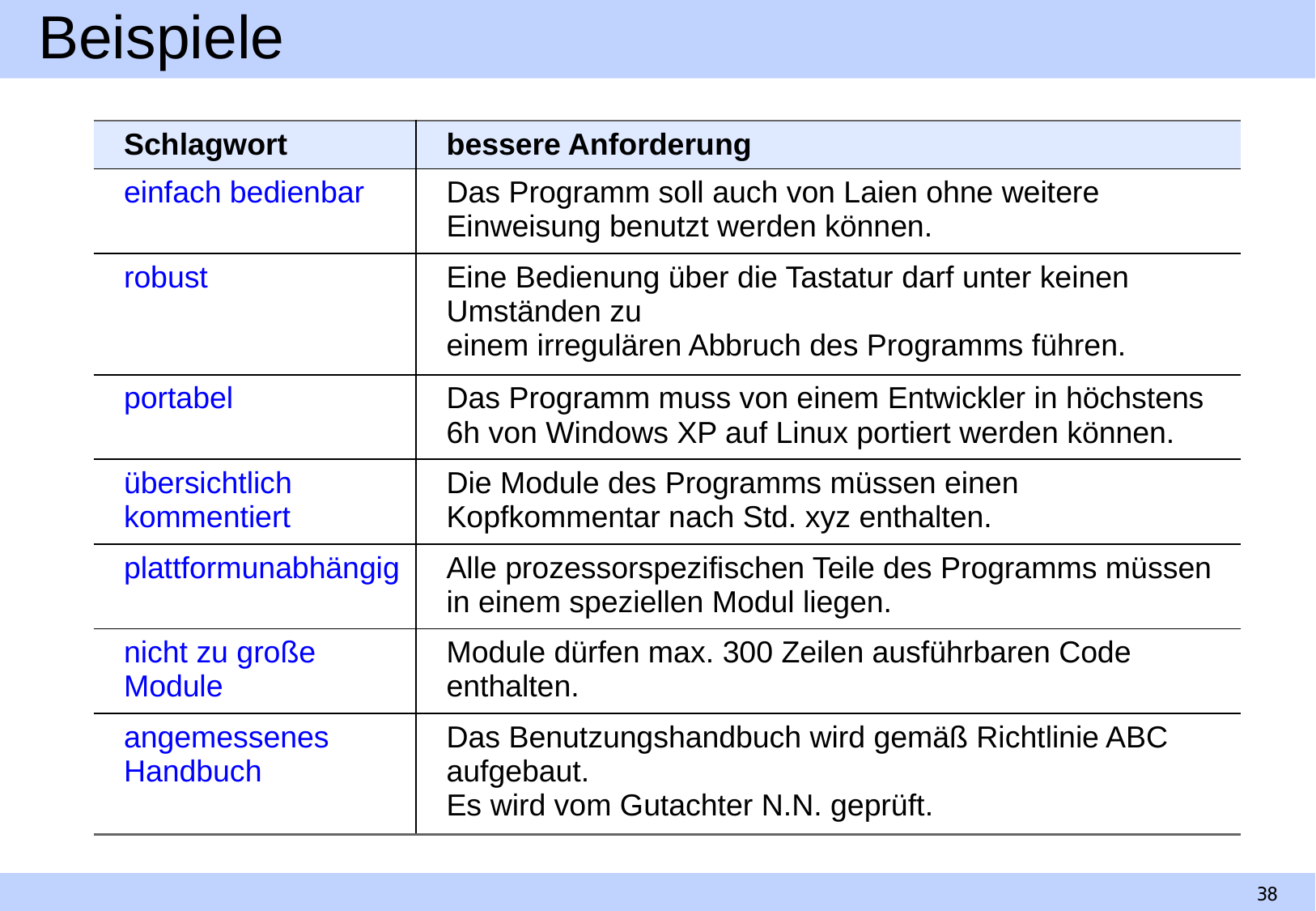

# Beispiele
| Schlagwort | bessere Anforderung |
| --- | --- |
| einfach bedienbar | Das Programm soll auch von Laien ohne weitere Einweisung benutzt werden können. |
| robust | Eine Bedienung über die Tastatur darf unter keinen Umständen zu einem irregulären Abbruch des Programms führen. |
| portabel | Das Programm muss von einem Entwickler in höchstens 6h von Windows XP auf Linux portiert werden können. |
| übersichtlich kommentiert | Die Module des Programms müssen einen Kopfkommentar nach Std. xyz enthalten. |
| plattformunabhängig | Alle prozessorspezifischen Teile des Programms müssen in einem speziellen Modul liegen. |
| nicht zu große Module | Module dürfen max. 300 Zeilen ausführbaren Code enthalten. |
| angemessenes Handbuch | Das Benutzungshandbuch wird gemäß Richtlinie ABC aufgebaut. Es wird vom Gutachter N.N. geprüft. |
38